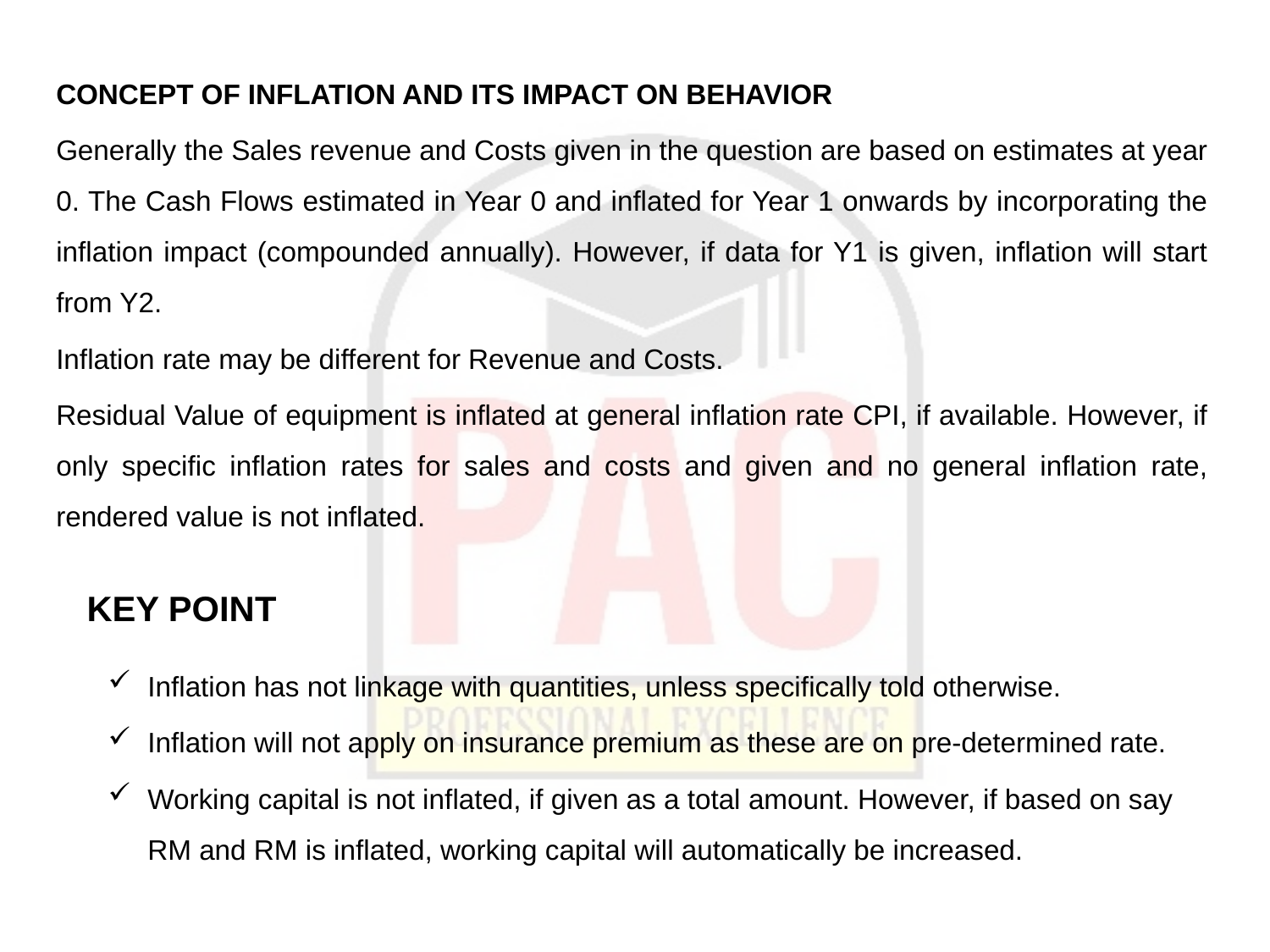

CONCEPT OF INFLATION AND ITS IMPACT ON BEHAVIOR
Generally the Sales revenue and Costs given in the question are based on estimates at year 0. The Cash Flows estimated in Year 0 and inflated for Year 1 onwards by incorporating the inflation impact (compounded annually). However, if data for Y1 is given, inflation will start from Y2.
Inflation rate may be different for Revenue and Costs.
Residual Value of equipment is inflated at general inflation rate CPI, if available. However, if only specific inflation rates for sales and costs and given and no general inflation rate, rendered value is not inflated.
# KEY POINT
Inflation has not linkage with quantities, unless specifically told otherwise.
Inflation will not apply on insurance premium as these are on pre-determined rate.
Working capital is not inflated, if given as a total amount. However, if based on say RM and RM is inflated, working capital will automatically be increased.